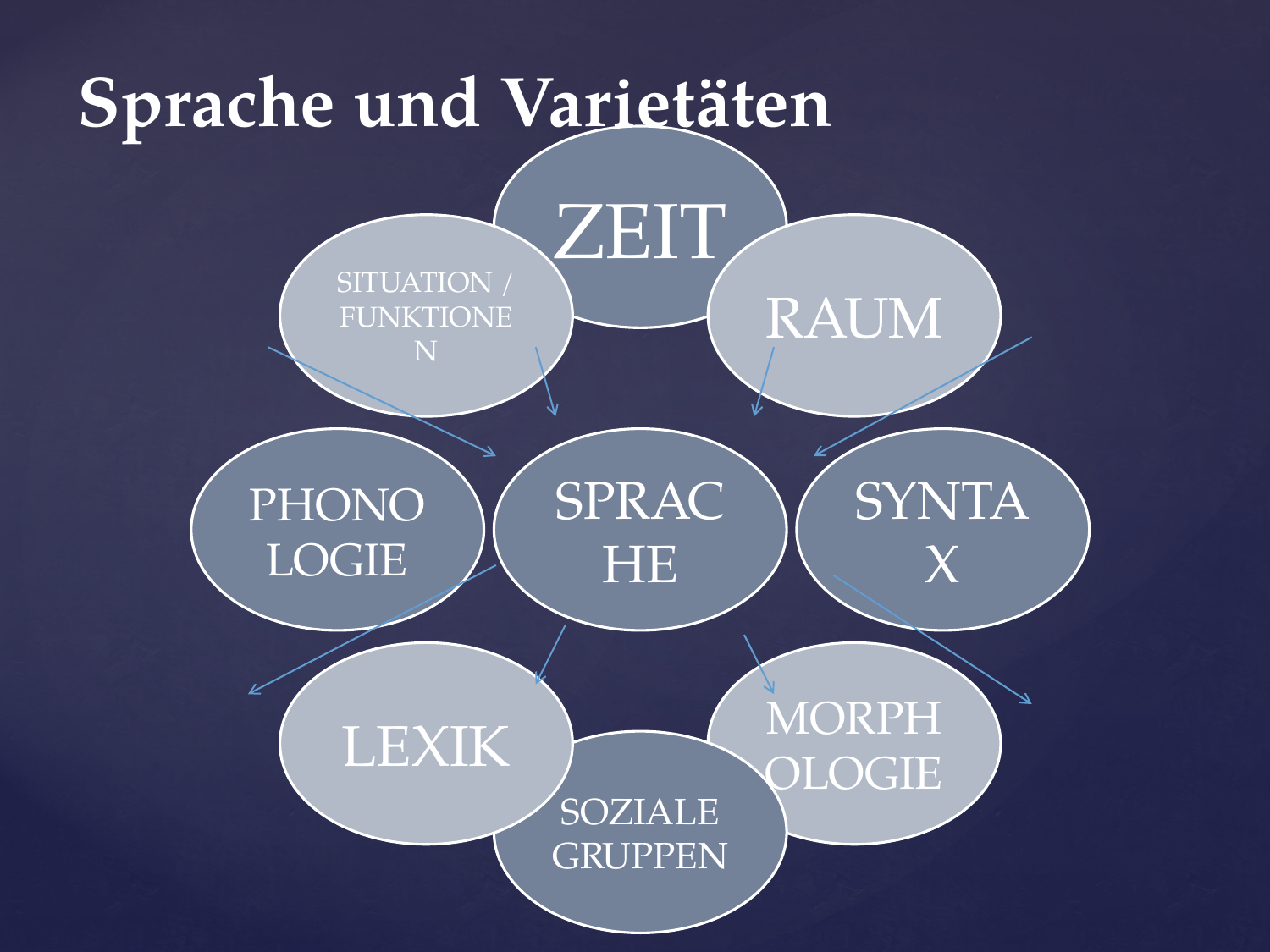

# Sprache und Varietäten
MORPHOLOGIE
SYNTAX
RAUM
ZEIT
SPRACHE
SOZIALE GRUPPEN
LEXIK
PHONOLOGIE
SITUATION /
FUNKTIONEN